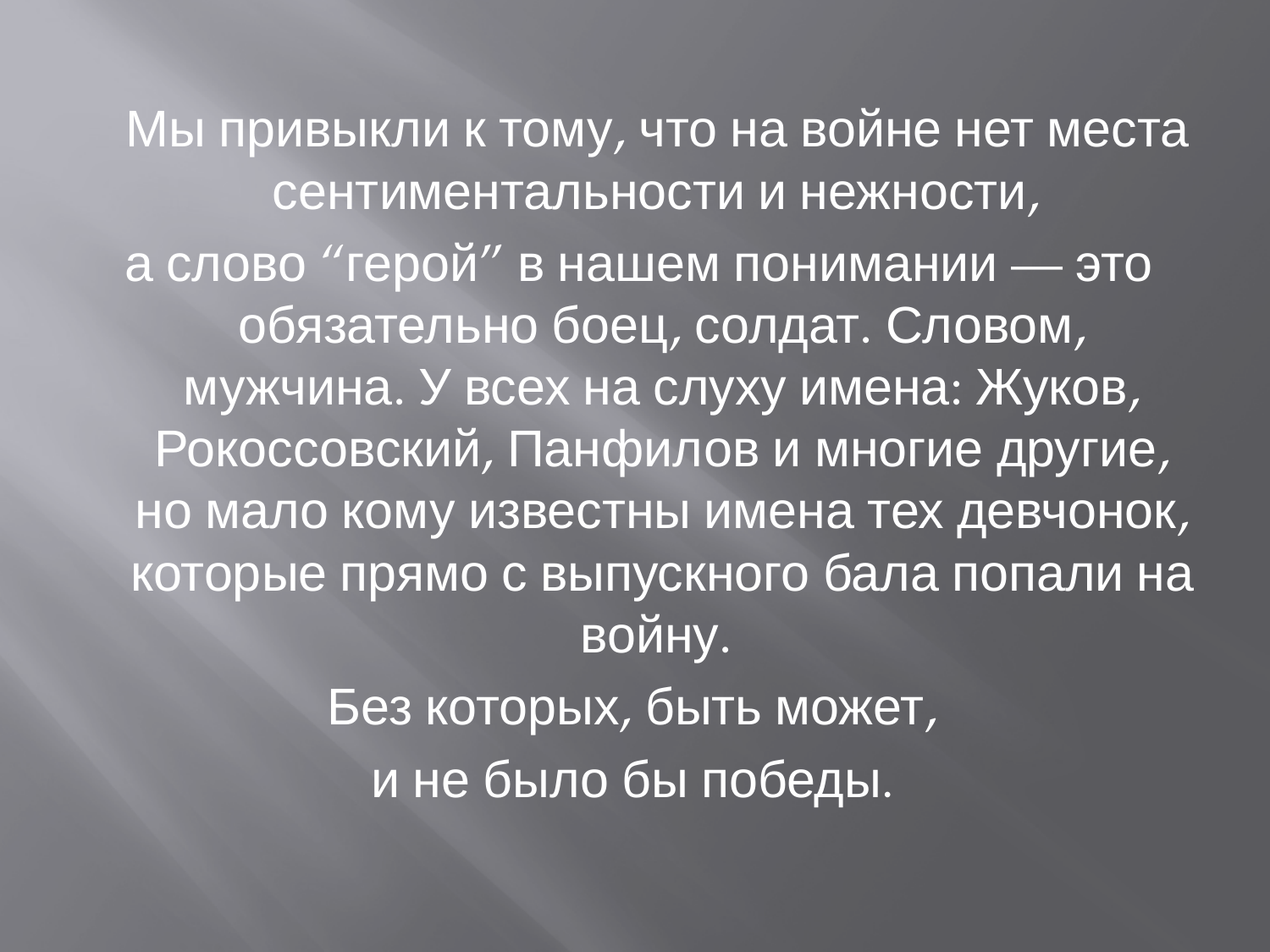

Мы привыкли к тому, что на войне нет места сентиментальности и нежности,
а слово “герой” в нашем понимании — это обязательно боец, солдат. Словом, мужчина. У всех на слуху имена: Жуков, Рокоссовский, Панфилов и многие другие, но мало кому известны имена тех девчонок, которые прямо с выпускного бала попали на войну.
Без которых, быть может,
и не было бы победы.